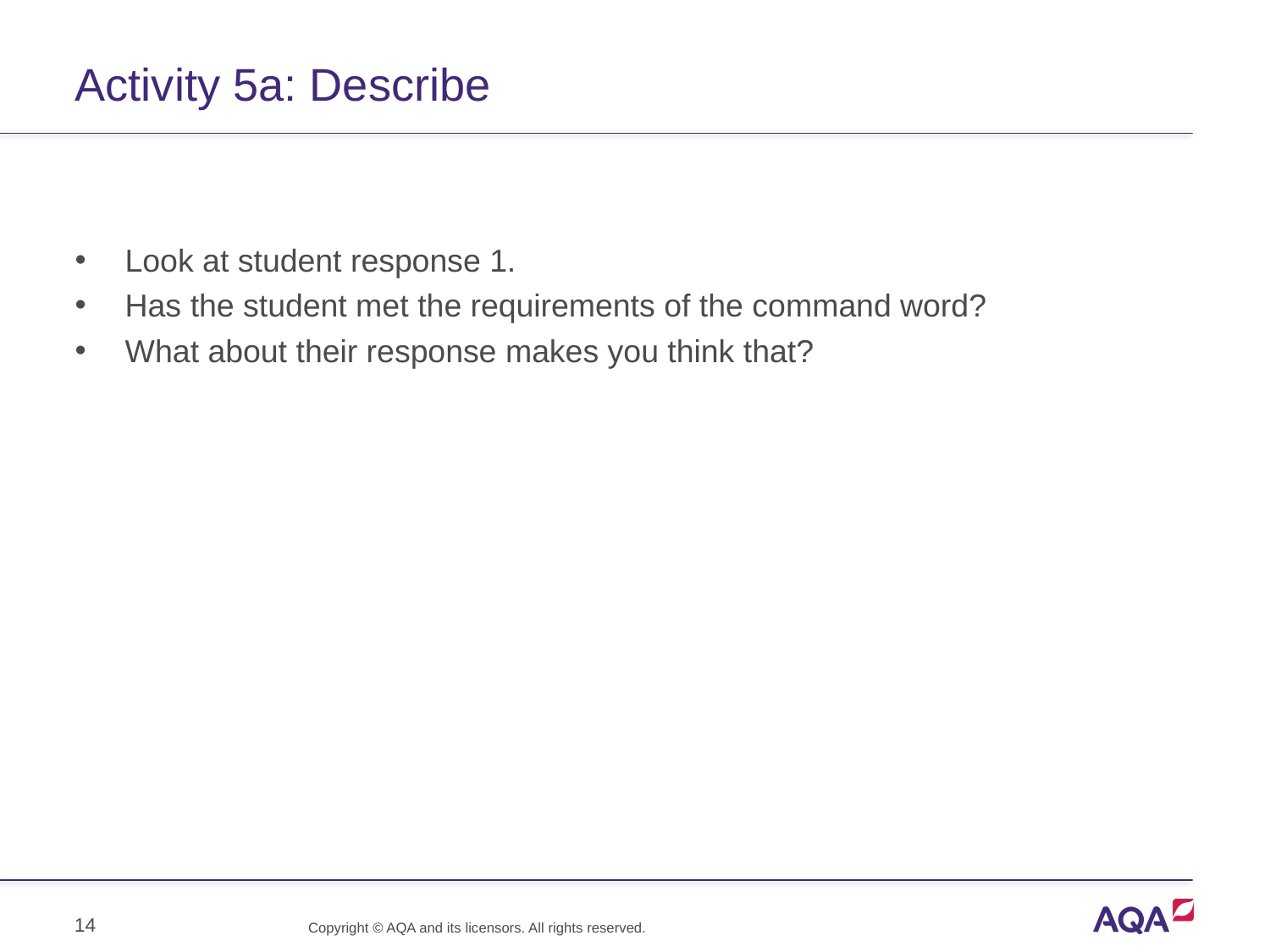

# Activity 5a: Describe
Look at student response 1.
Has the student met the requirements of the command word?
What about their response makes you think that?

14
Copyright © AQA and its licensors. All rights reserved.